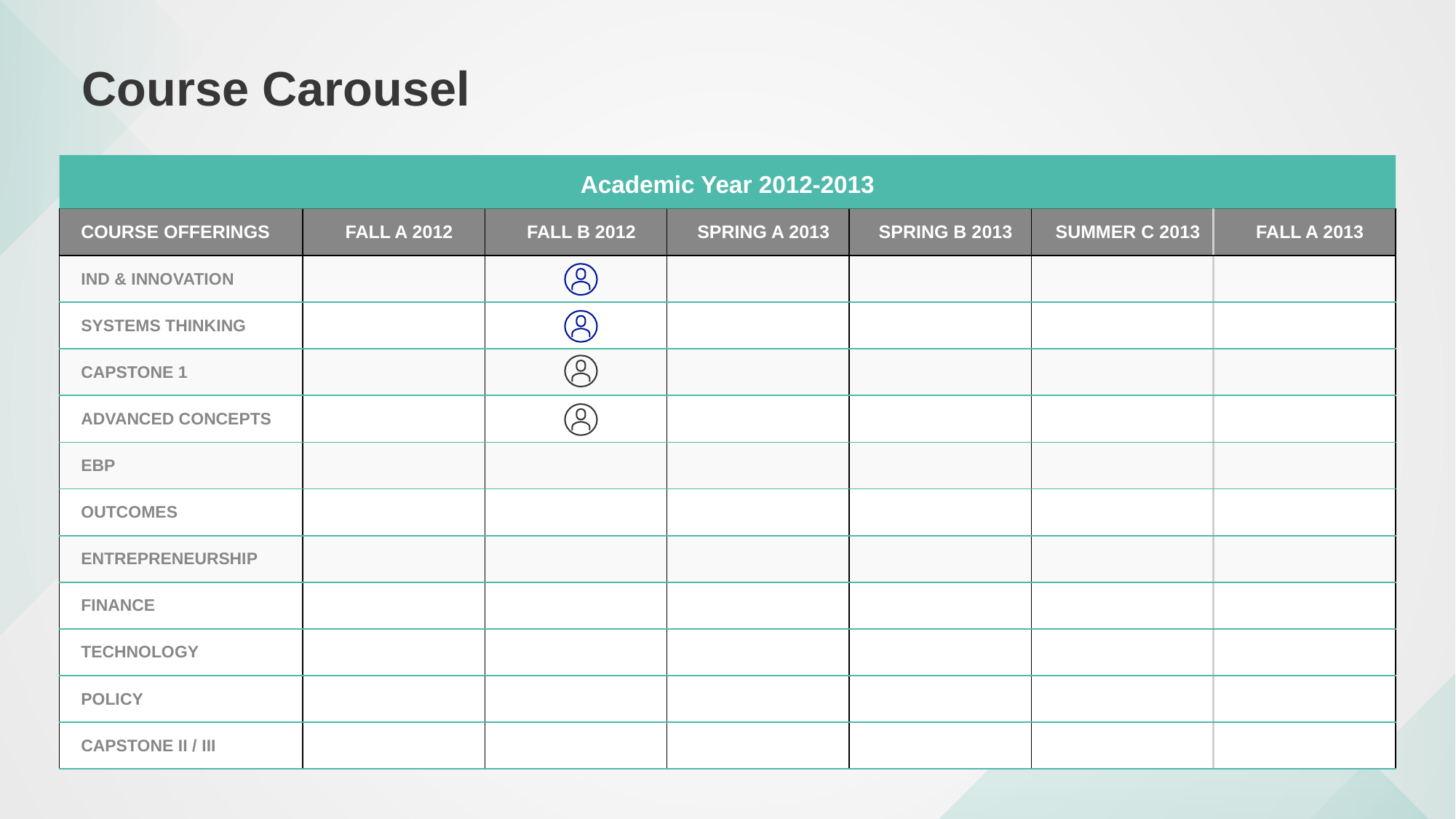

# Course Carousel
Academic Year 2012-2013
| COURSE OFFERINGS | FALL A 2012 | FALL B 2012 | SPRING A 2013 | SPRING B 2013 | SUMMER C 2013 | FALL A 2013 |
| --- | --- | --- | --- | --- | --- | --- |
| IND & INNOVATION |  |  |  |  |  |  |
| SYSTEMS THINKING |  |  |  |  |  |  |
| CAPSTONE 1 |  |  |  |  |  |  |
| ADVANCED CONCEPTS |  |  |  |  |  |  |
| EBP |  |  |  |  |  |  |
| OUTCOMES |  |  |  |  |  |  |
| ENTREPRENEURSHIP |  |  |  |  |  |  |
| FINANCE |  |  |  |  |  |  |
| TECHNOLOGY |  |  |  |  |  |  |
| POLICY |  |  |  |  |  |  |
| CAPSTONE II / III |  |  |  |  |  |  |